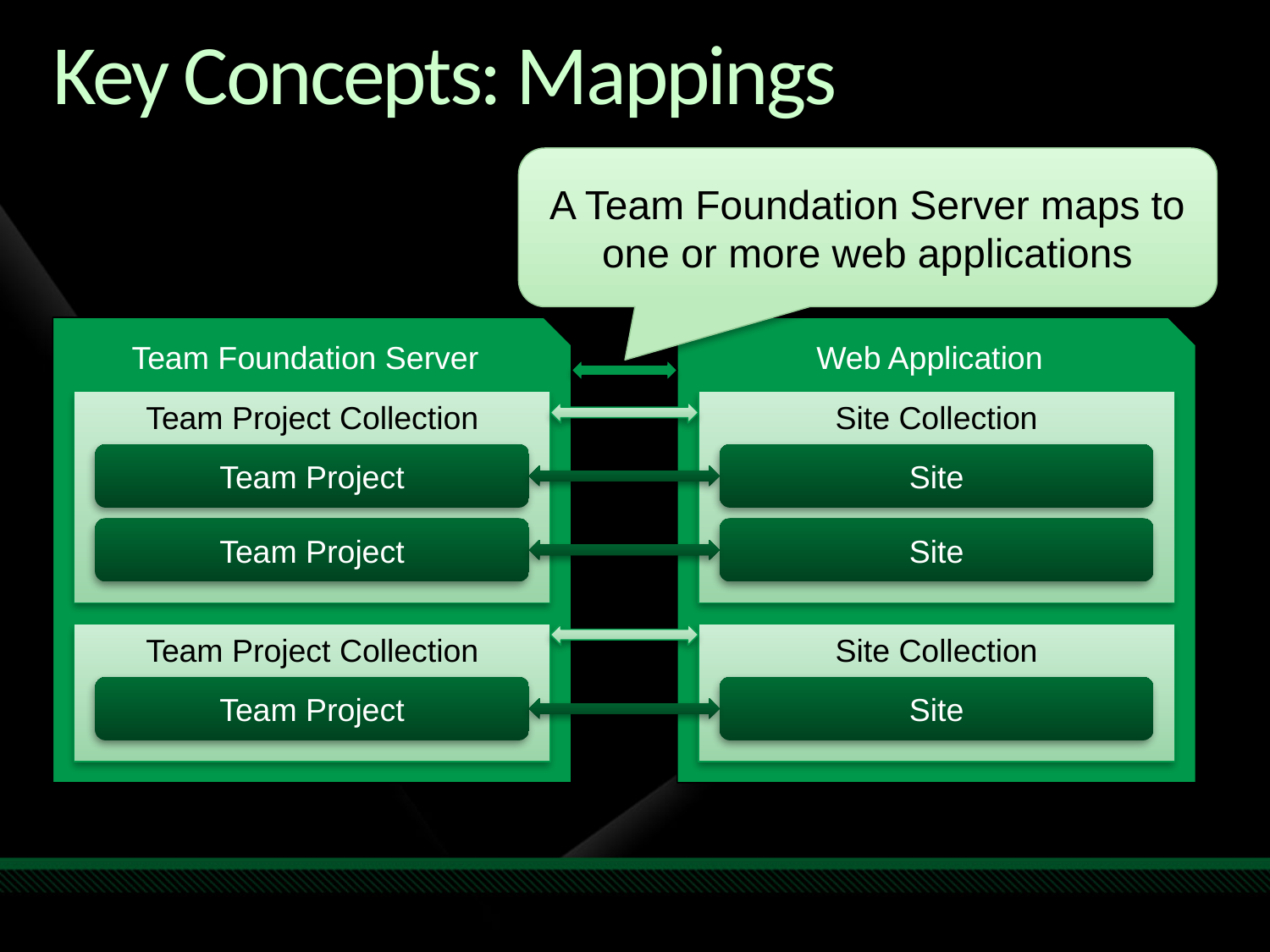

# Key Concepts: Mappings
A Team Foundation Server maps to one or more web applications
Team Foundation Server
Web Application

Team Project Collection
Site Collection

Team Project
Site

Team Project
Site

Team Project Collection

Site Collection
Team Project
Site